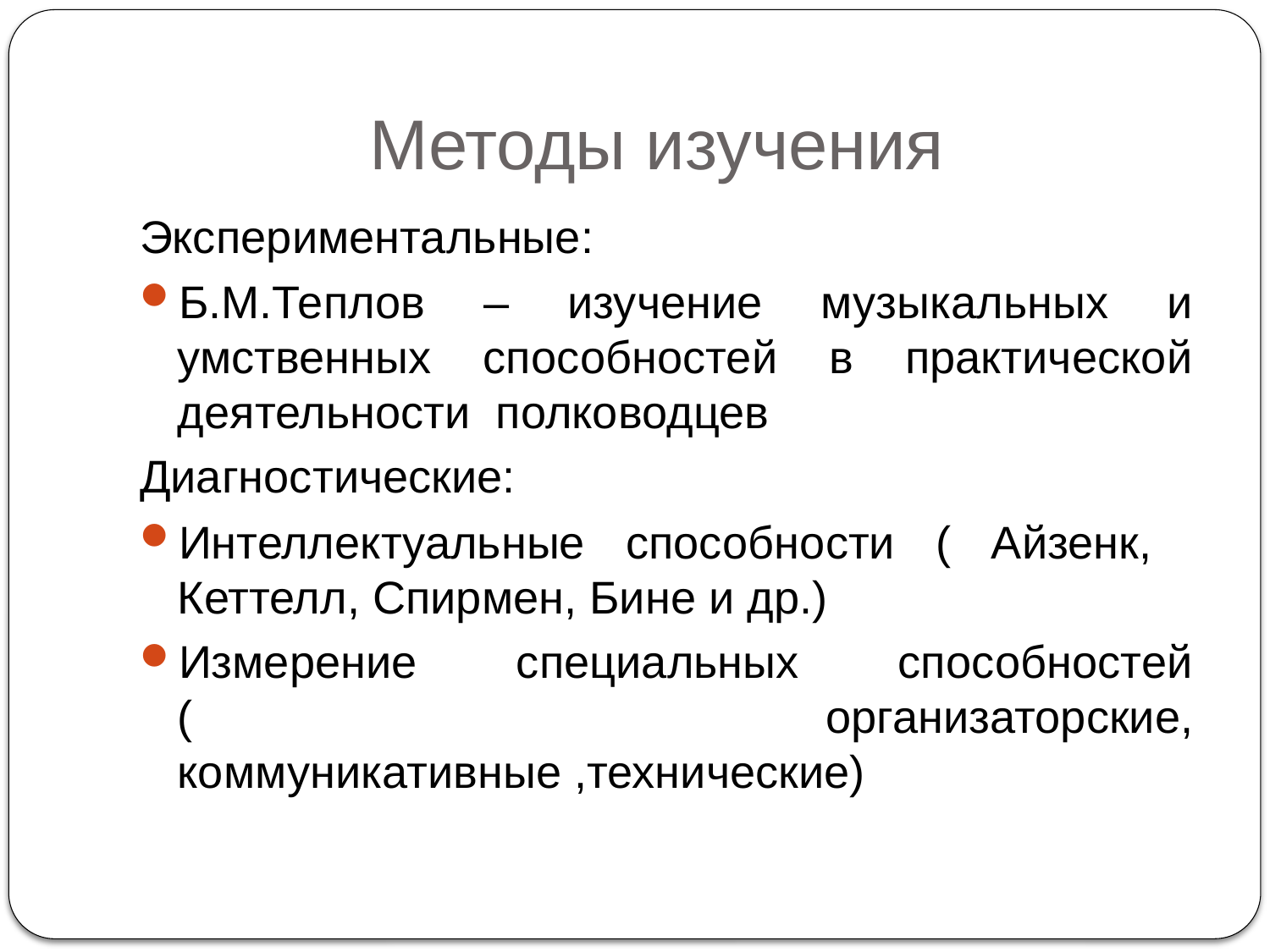

# Методы изучения
Экспериментальные:
Б.М.Теплов – изучение музыкальных и умственных способностей в практической деятельности  полководцев
Диагностические:
Интеллектуальные способности ( Айзенк,  Кеттелл, Спирмен, Бине и др.)
Измерение специальных способностей ( организаторские, коммуникативные ,технические)